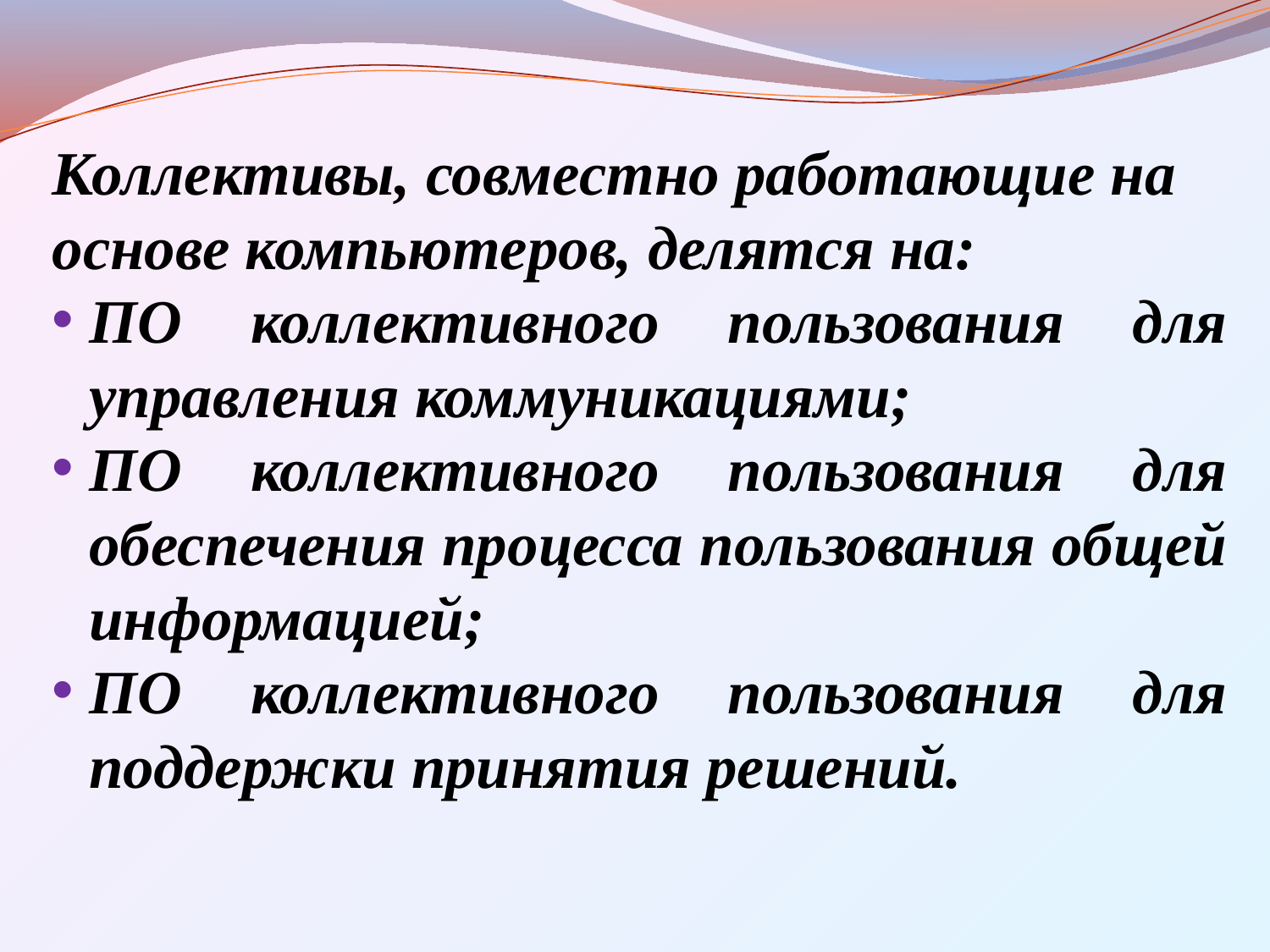

Коллективы, совместно работающие на основе компьютеров, делятся на:
ПО коллективного пользования для управления коммуникациями;
ПО коллективного пользования для обеспечения процесса пользования общей информацией;
ПО коллективного пользования для поддержки принятия решений.